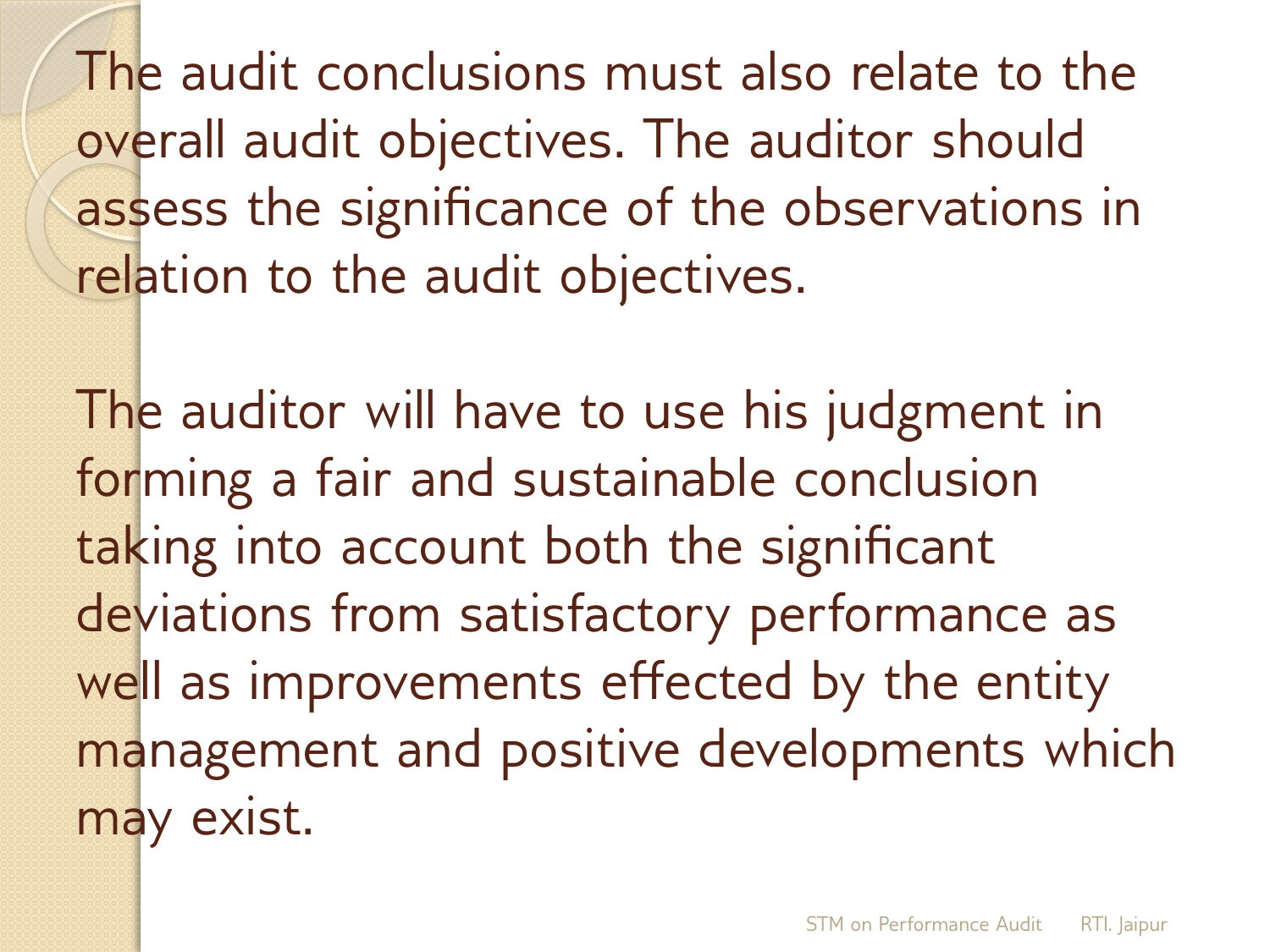

# The audit conclusions must also relate to the overall audit objectives. The auditor should assess the significance of the observations in relation to the audit objectives. The auditor will have to use his judgment in forming a fair and sustainable conclusion taking into account both the significant deviations from satisfactory performance as well as improvements effected by the entity management and positive developments which may exist.
STM on Performance Audit      RTI. Jaipur